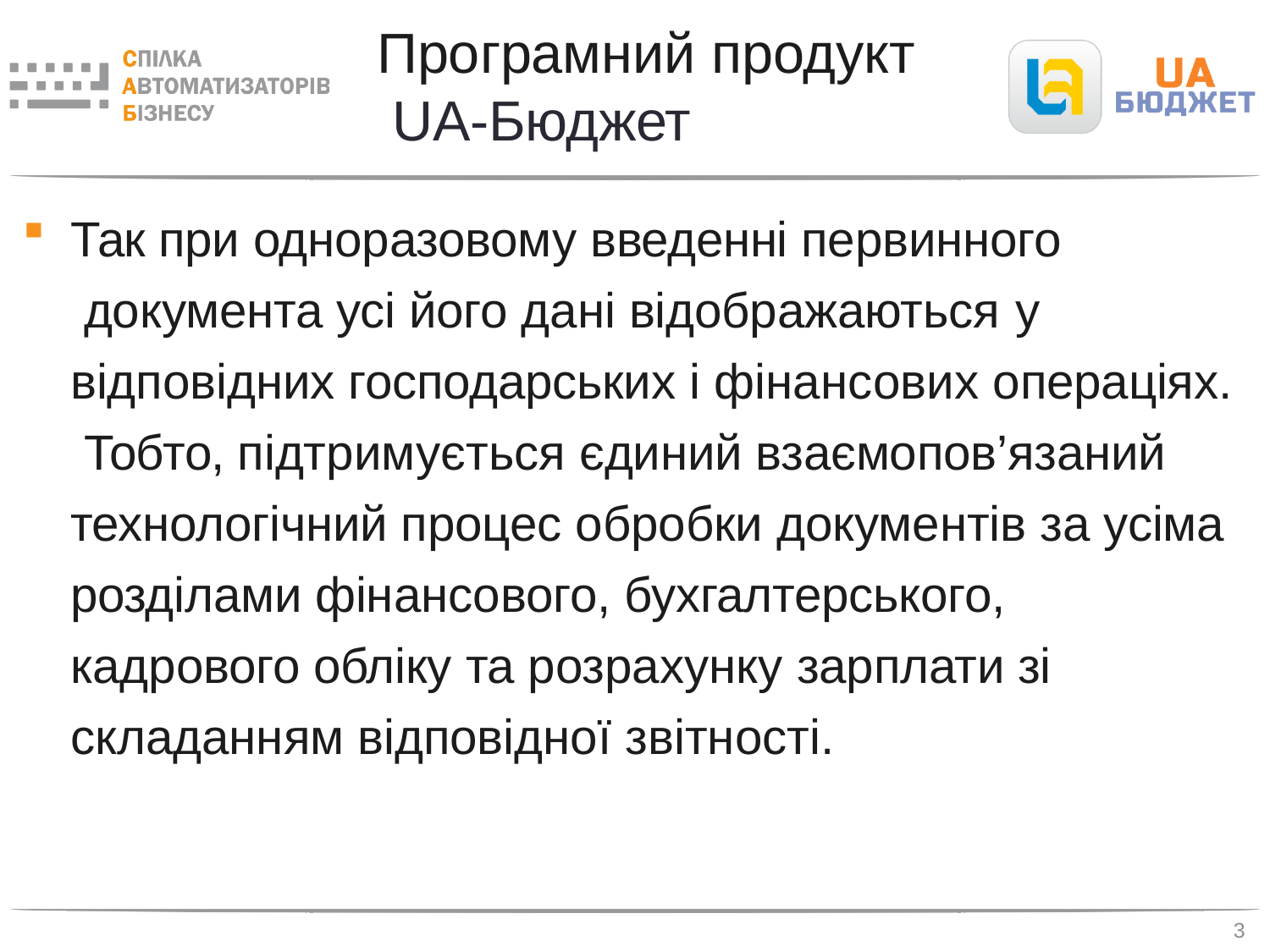

# Програмний продукт  UA-Бюджет

Так при одноразовому введенні первинного  документа усі його дані відображаються у
відповідних господарських і фінансових операціях.  Тобто, підтримується єдиний взаємопов’язаний  технологічний процес обробки документів за усіма  розділами фінансового, бухгалтерського,  кадрового обліку та розрахунку зарплати зі  складанням відповідної звітності.
3